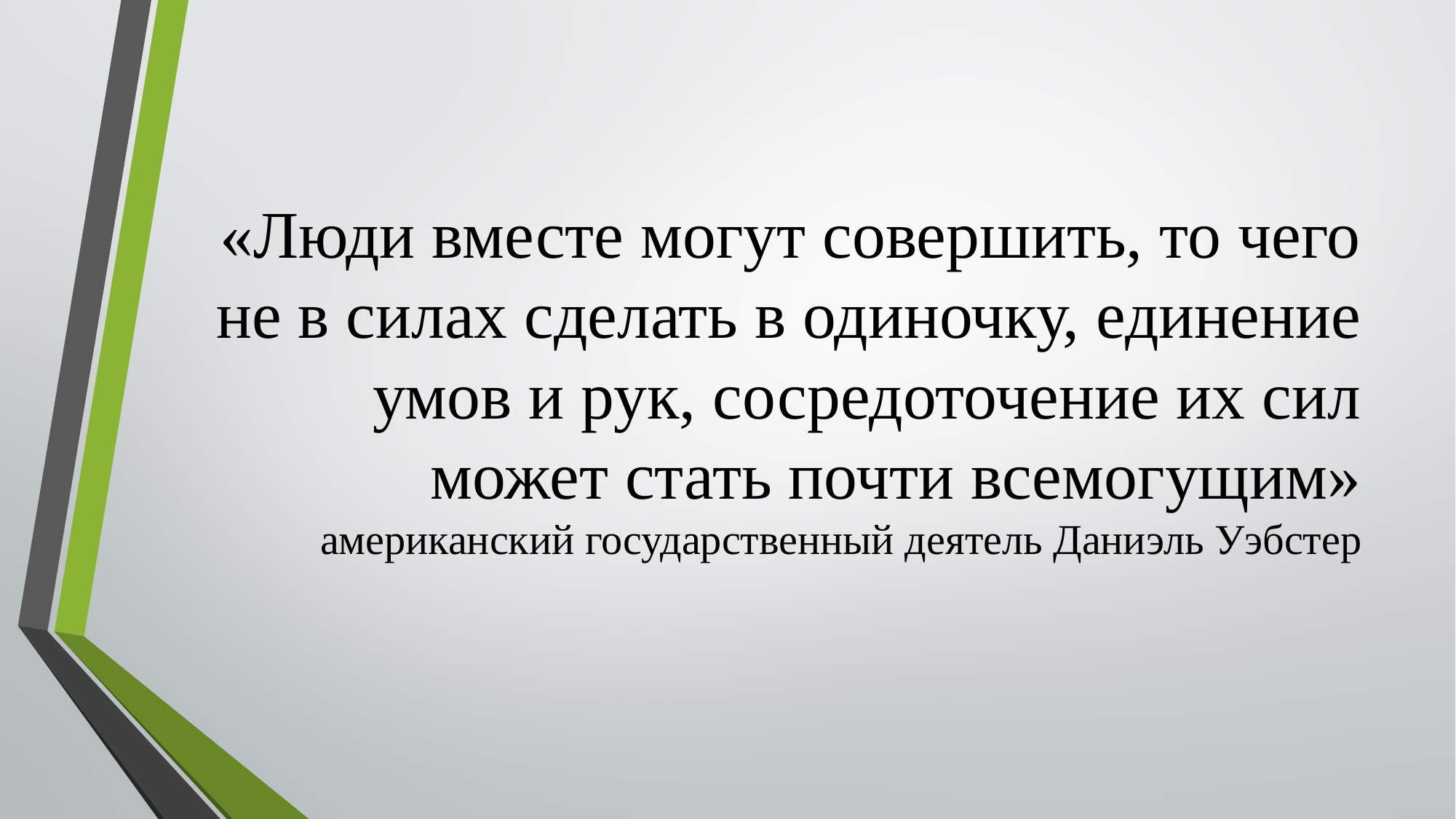

# «Люди вместе могут совершить, то чего не в силах сделать в одиночку, единение умов и рук, сосредоточение их сил может стать почти всемогущим» американский государственный деятель Даниэль Уэбстер